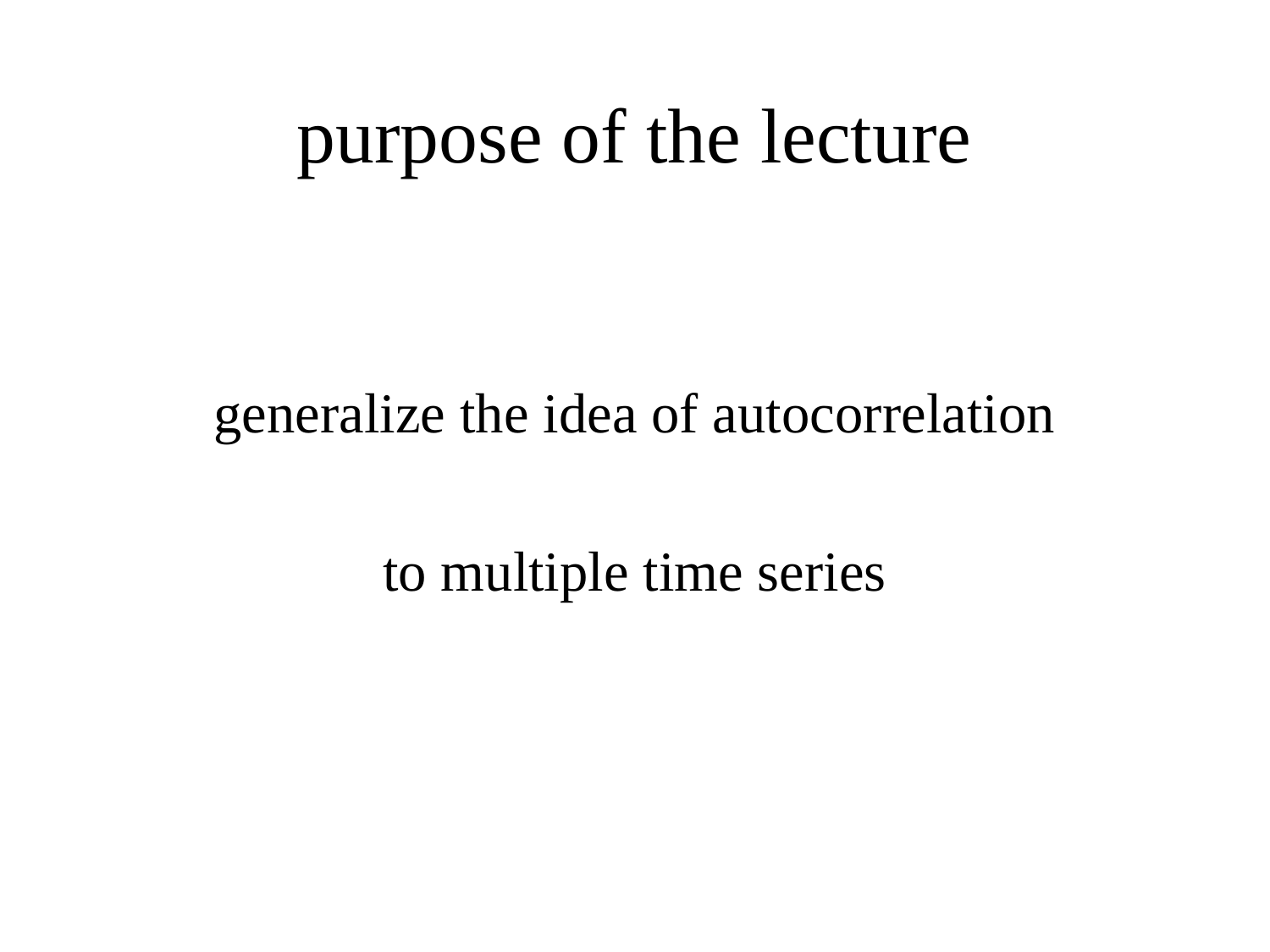

# purpose of the lecture
generalize the idea of autocorrelation

to multiple time series